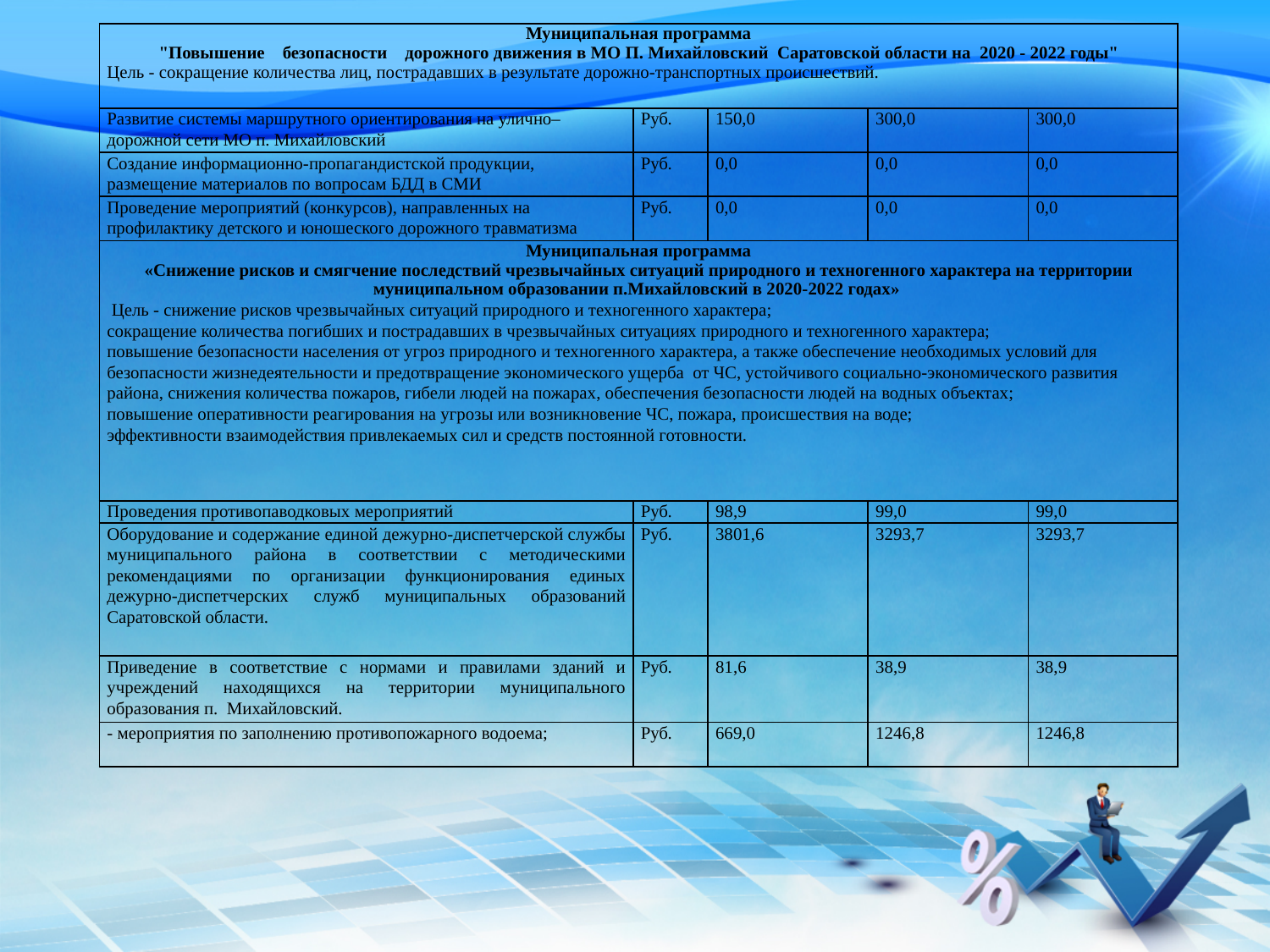

| Муниципальная программа "Повышение безопасности дорожного движения в МО П. Михайловский Саратовской области на 2020 - 2022 годы" Цель - сокращение количества лиц, пострадавших в результате дорожно-транспортных происшествий. |  |  |  |  |
| --- | --- | --- | --- | --- |
| Развитие системы маршрутного ориентирования на улично–дорожной сети МО п. Михайловский | Руб. | 150,0 | 300,0 | 300,0 |
| Создание информационно-пропагандистской продукции, размещение материалов по вопросам БДД в СМИ | Руб. | 0,0 | 0,0 | 0,0 |
| Проведение мероприятий (конкурсов), направленных на профилактику детского и юношеского дорожного травматизма | Руб. | 0,0 | 0,0 | 0,0 |
| Муниципальная программа «Снижение рисков и смягчение последствий чрезвычайных ситуаций природного и техногенного характера на территории муниципальном образовании п.Михайловский в 2020-2022 годах» Цель - снижение рисков чрезвычайных ситуаций природного и техногенного характера; сокращение количества погибших и пострадавших в чрезвычайных ситуациях природного и техногенного характера; повышение безопасности населения от угроз природного и техногенного характера, а также обеспечение необходимых условий для безопасности жизнедеятельности и предотвращение экономического ущерба от ЧС, устойчивого социально-экономического развития района, снижения количества пожаров, гибели людей на пожарах, обеспечения безопасности людей на водных объектах; повышение оперативности реагирования на угрозы или возникновение ЧС, пожара, происшествия на воде; эффективности взаимодействия привлекаемых сил и средств постоянной готовности. |  |  |  |  |
| Проведения противопаводковых мероприятий | Руб. | 98,9 | 99,0 | 99,0 |
| Оборудование и содержание единой дежурно-диспетчерской службы муниципального района в соответствии с методическими рекомендациями по организации функционирования единых дежурно-диспетчерских служб муниципальных образований Саратовской области. | Руб. | 3801,6 | 3293,7 | 3293,7 |
| Приведение в соответствие с нормами и правилами зданий и учреждений находящихся на территории муниципального образования п. Михайловский. | Руб. | 81,6 | 38,9 | 38,9 |
| - мероприятия по заполнению противопожарного водоема; | Руб. | 669,0 | 1246,8 | 1246,8 |